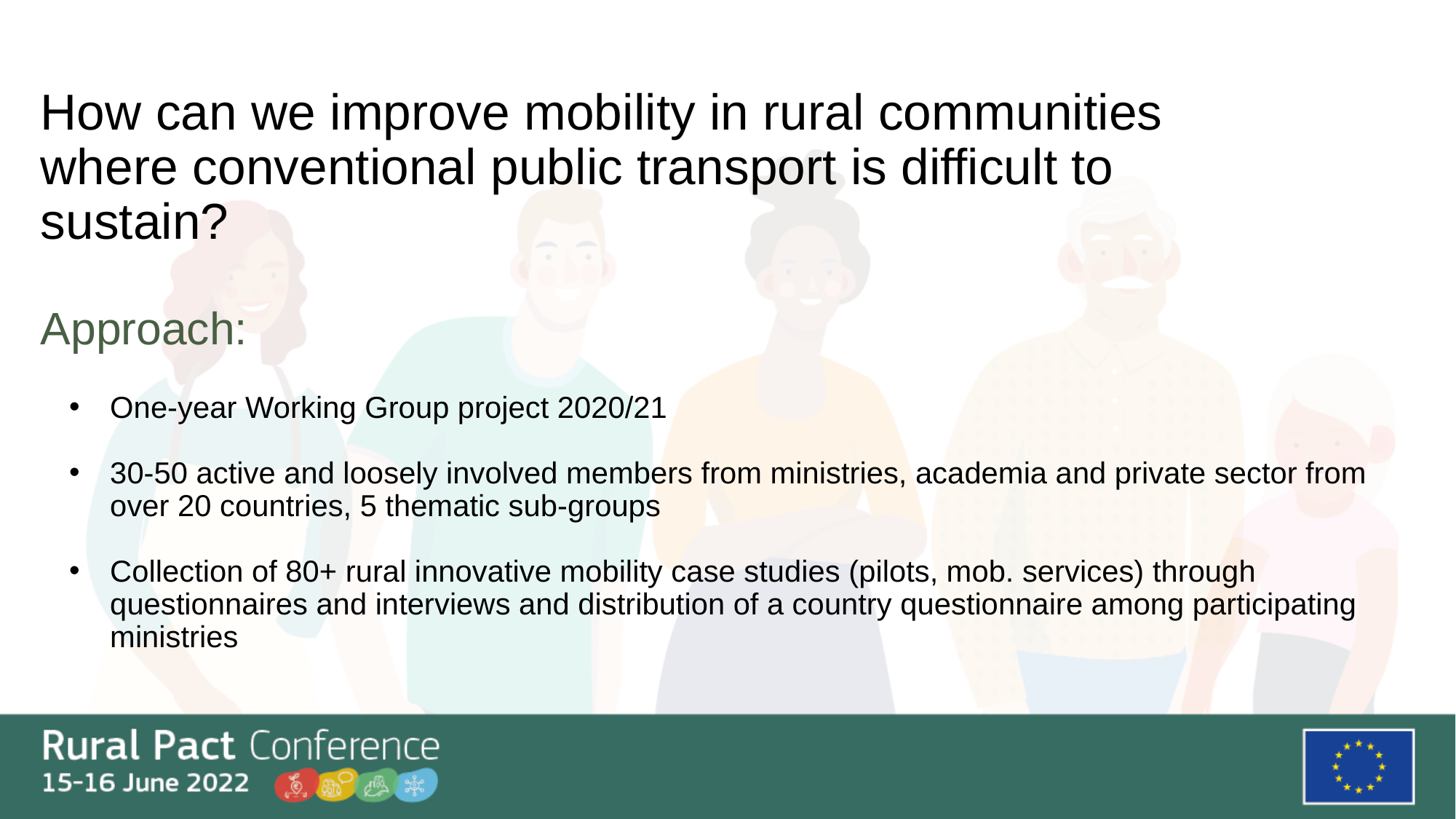

# How can we improve mobility in rural communities where conventional public transport is difficult to sustain?
Approach:
One-year Working Group project 2020/21

30-50 active and loosely involved members from ministries, academia and private sector from over 20 countries, 5 thematic sub-groups

Collection of 80+ rural innovative mobility case studies (pilots, mob. services) through questionnaires and interviews and distribution of a country questionnaire among participating ministries